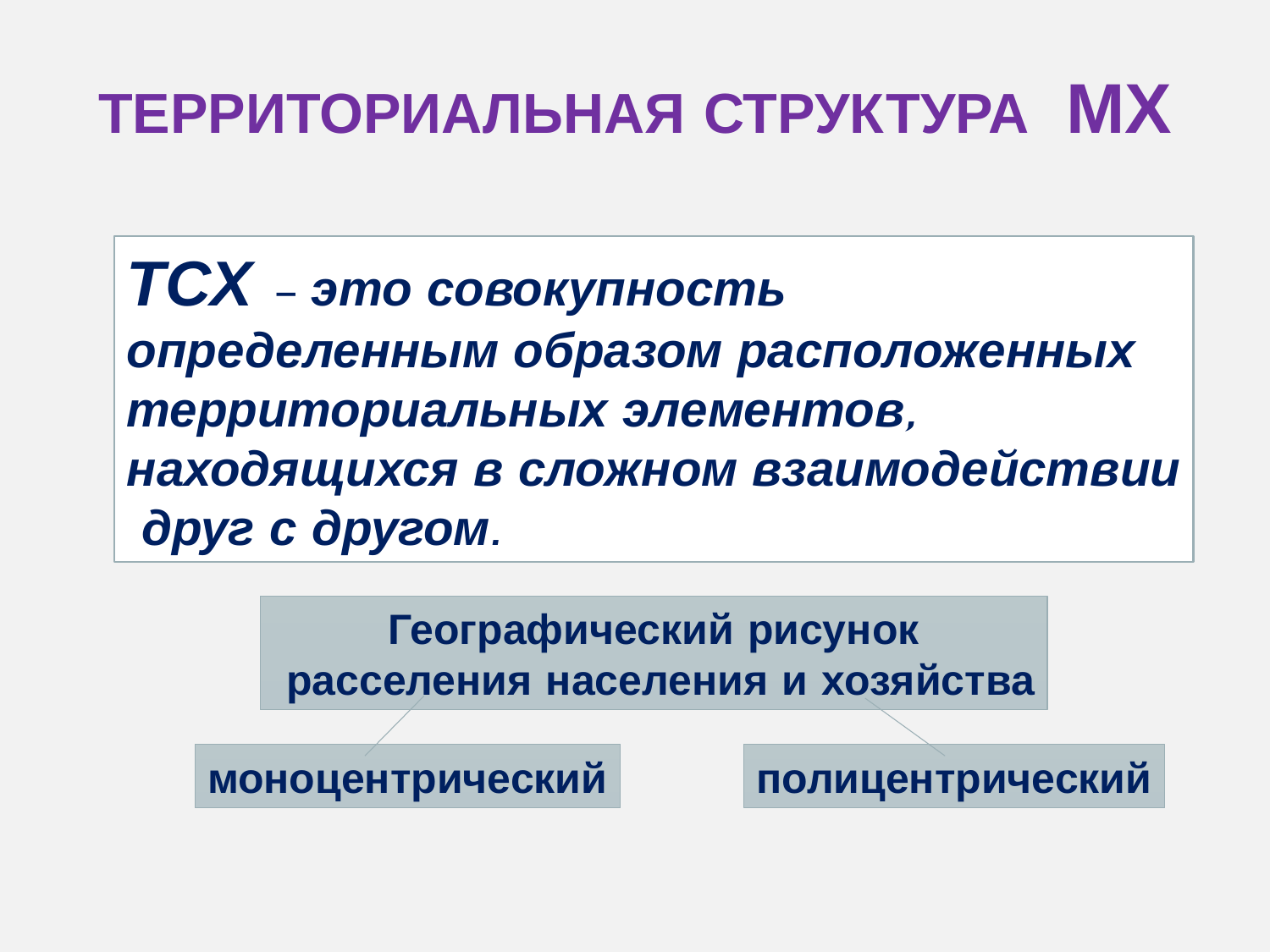

ТЕРРИТОРИАЛЬНАЯ СТРУКТУРА  МХ
ТСХ – это совокупность
определенным образом расположенных
территориальных элементов,
находящихся в сложном взаимодействии
 друг с другом.
Географический рисунок
 расселения населения и хозяйства
моноцентрический
полицентрический